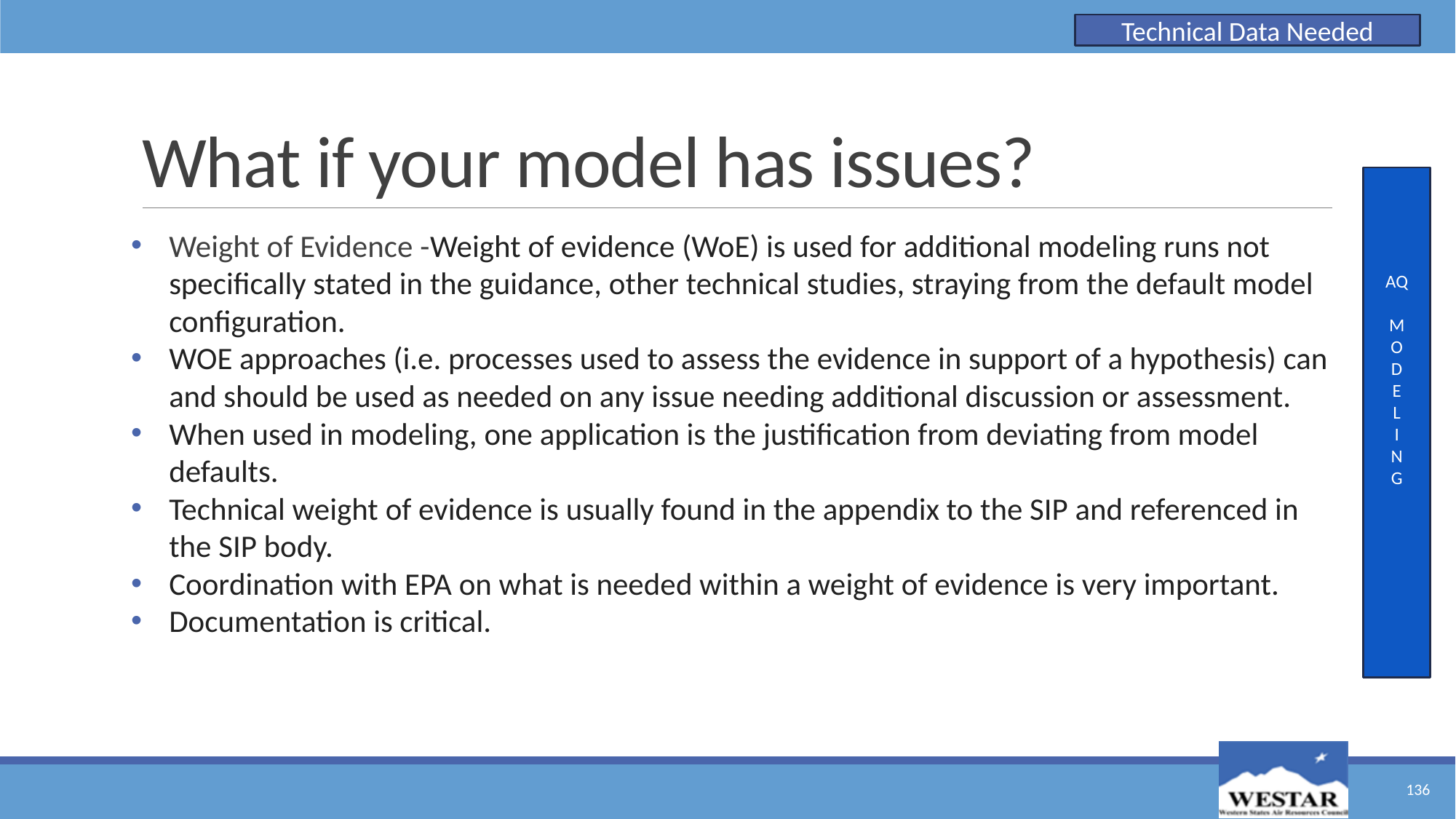

Technical Data Needed
# What if your model has issues?
AQ

M
O
D
E
L
I
N
G

Weight of Evidence -Weight of evidence (WoE) is used for additional modeling runs not specifically stated in the guidance, other technical studies, straying from the default model configuration.
WOE approaches (i.e. processes used to assess the evidence in support of a hypothesis) can and should be used as needed on any issue needing additional discussion or assessment.
When used in modeling, one application is the justification from deviating from model defaults.
Technical weight of evidence is usually found in the appendix to the SIP and referenced in the SIP body.
Coordination with EPA on what is needed within a weight of evidence is very important.
Documentation is critical.

136